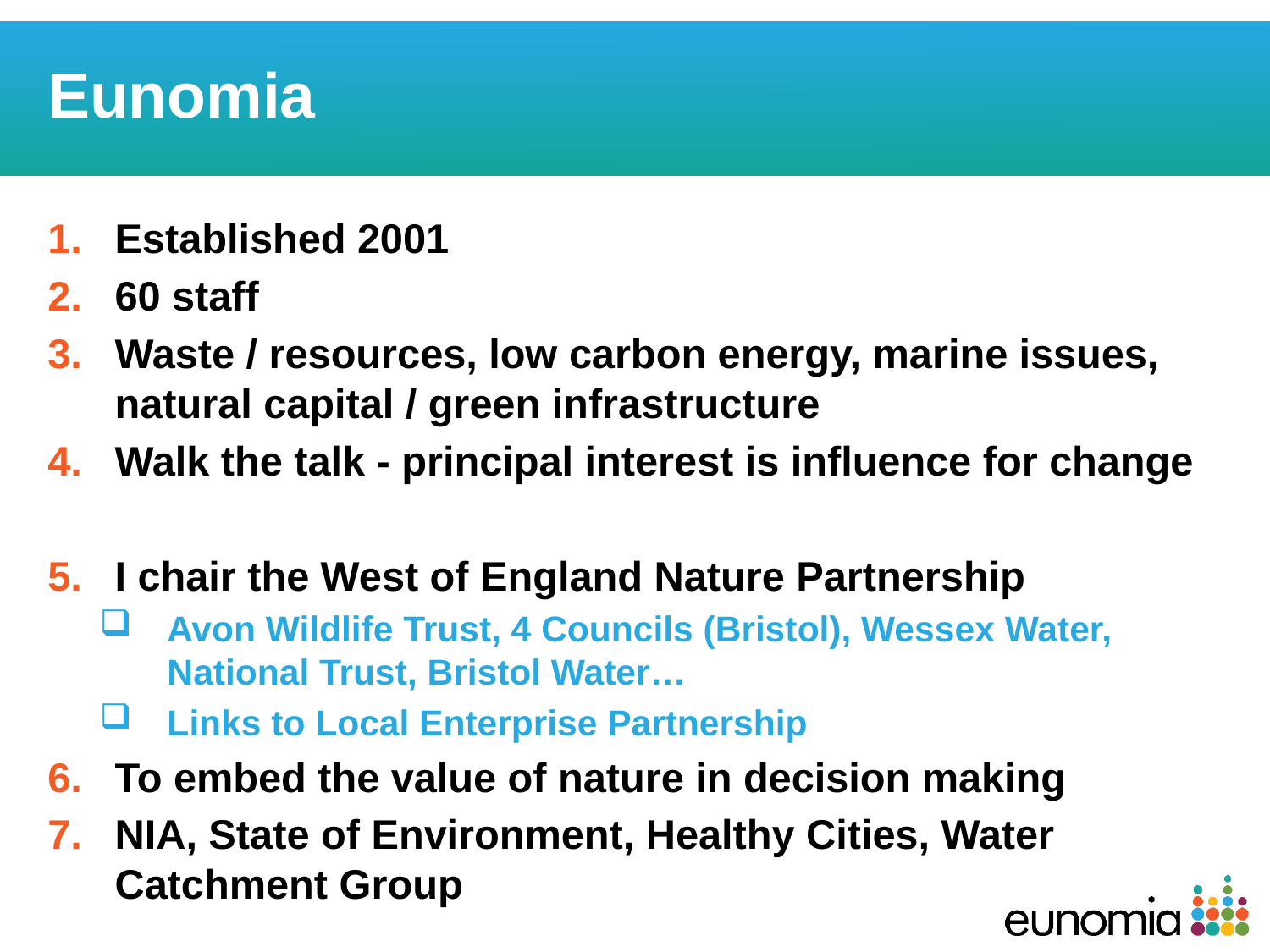

# Eunomia
Established 2001
60 staff
Waste / resources, low carbon energy, marine issues, natural capital / green infrastructure
Walk the talk - principal interest is influence for change

I chair the West of England Nature Partnership
Avon Wildlife Trust, 4 Councils (Bristol), Wessex Water, National Trust, Bristol Water…
Links to Local Enterprise Partnership
To embed the value of nature in decision making
NIA, State of Environment, Healthy Cities, Water Catchment Group